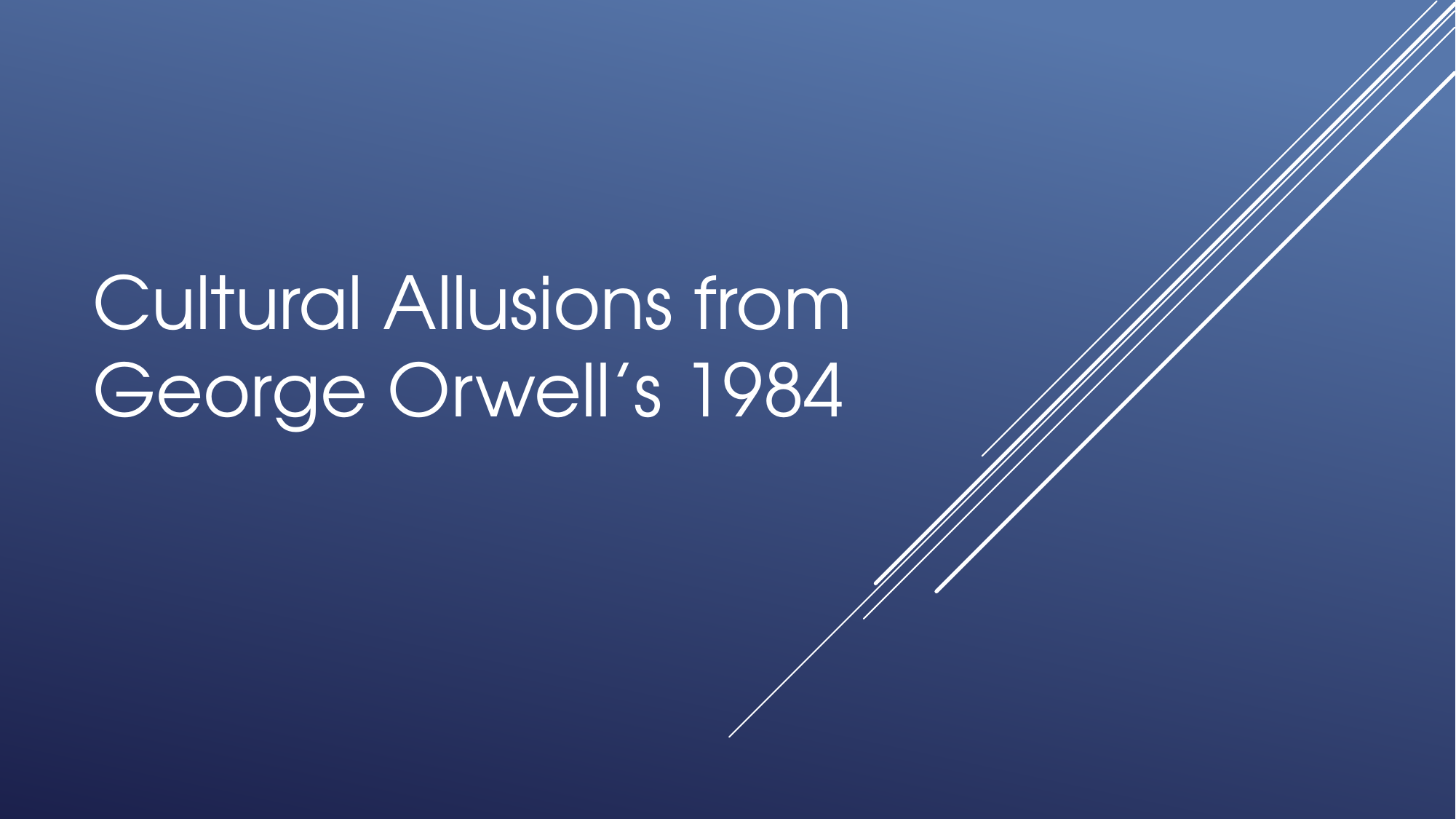

# cultural allusions from George Orwell’s 1984